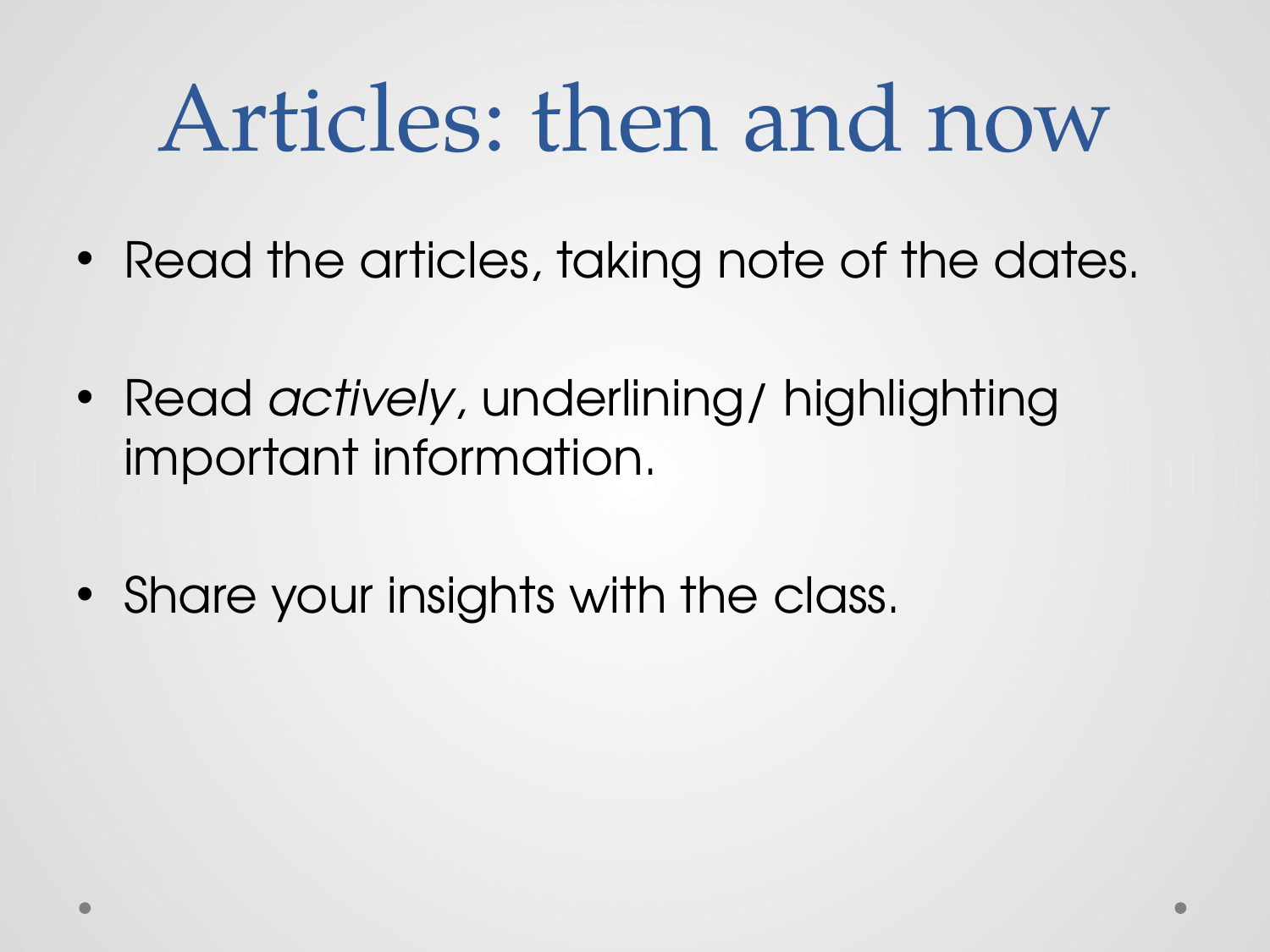

# Articles: then and now
Read the articles, taking note of the dates.

Read actively, underlining/ highlighting important information.

Share your insights with the class.